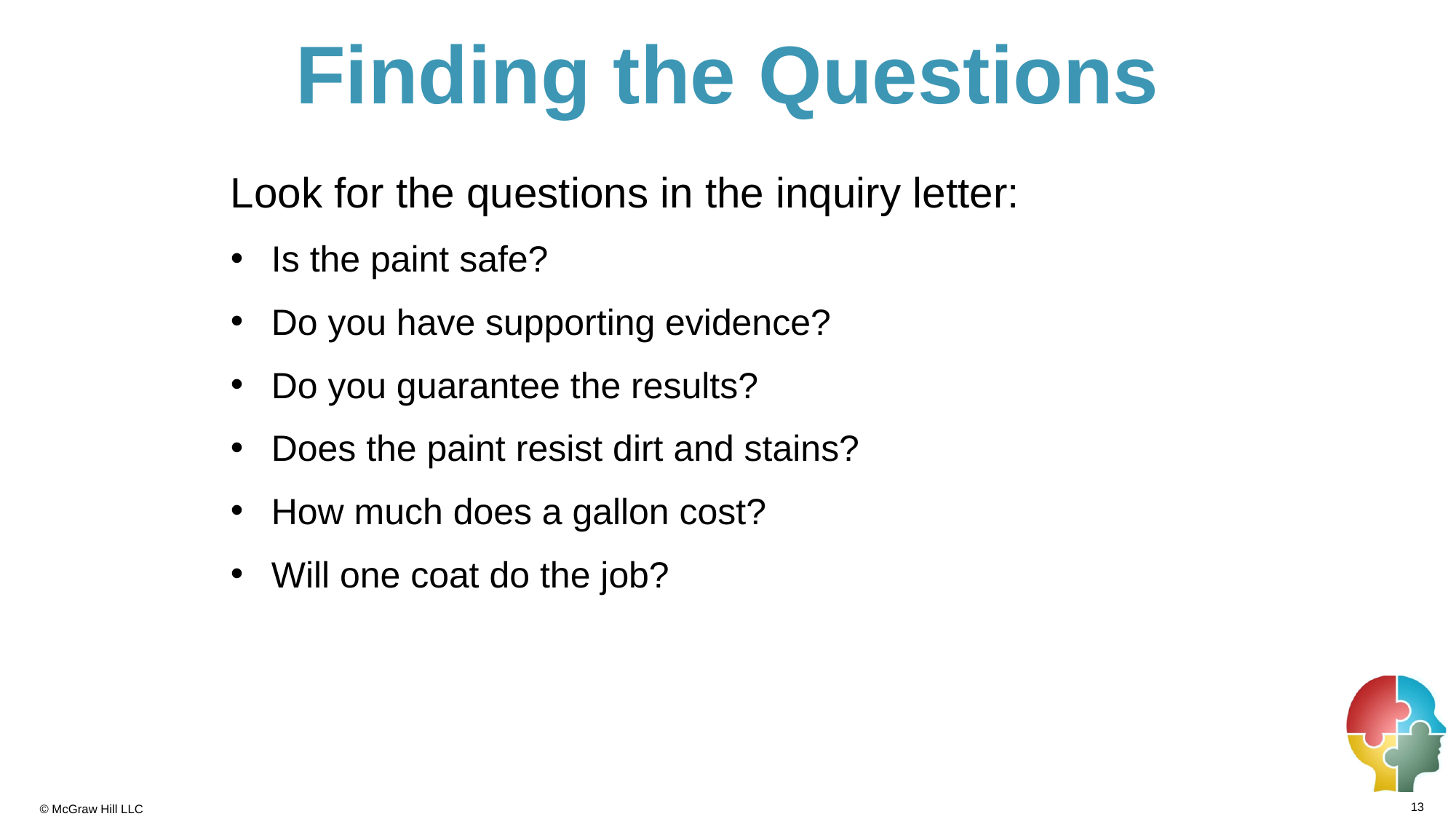

# Finding the Questions
Look for the questions in the inquiry letter:
Is the paint safe?
Do you have supporting evidence?
Do you guarantee the results?
Does the paint resist dirt and stains?
How much does a gallon cost?
Will one coat do the job?
13